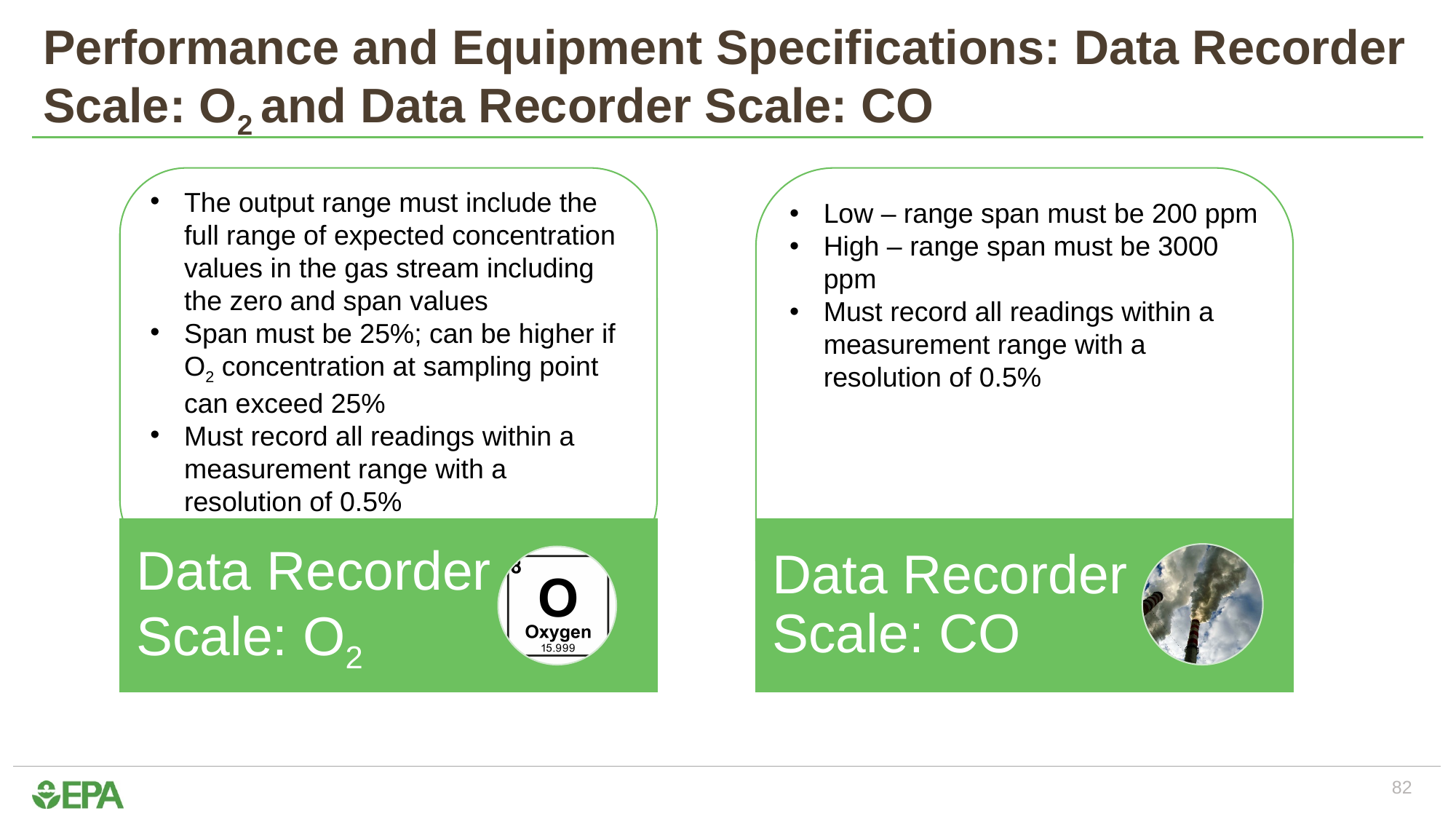

# Performance and Equipment Specifications: Data Recorder Scale: O2 and Data Recorder Scale: CO
Low – range span must be 200 ppm
High – range span must be 3000 ppm
Must record all readings within a measurement range with a resolution of 0.5%
The output range must include the full range of expected concentration values in the gas stream including the zero and span values
Span must be 25%; can be higher if O2 concentration at sampling point can exceed 25%
Must record all readings within a measurement range with a resolution of 0.5%

Data Recorder Scale: O2

Data Recorder Scale: CO

82